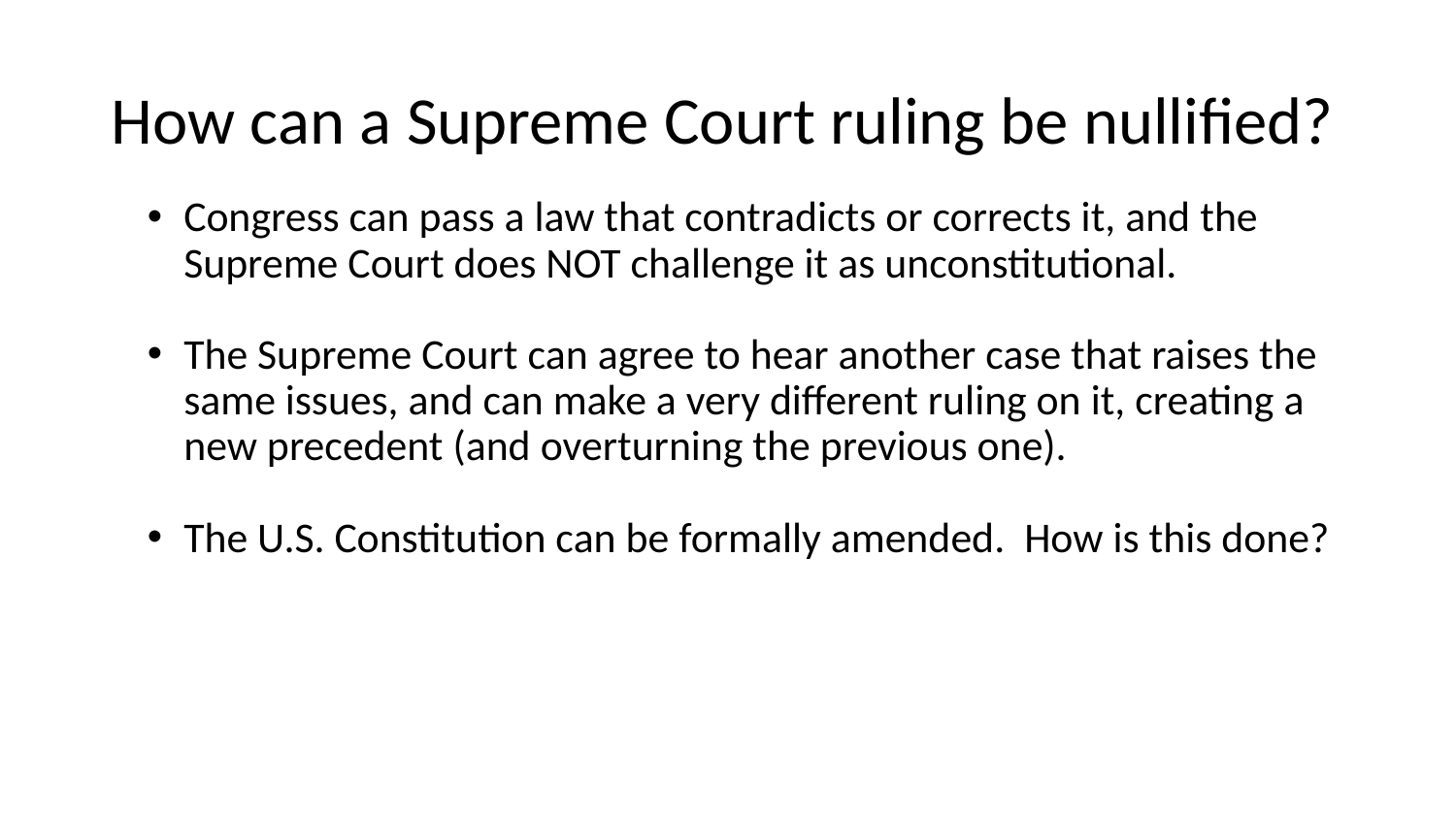

# How can a Supreme Court ruling be nullified?
Congress can pass a law that contradicts or corrects it, and the Supreme Court does NOT challenge it as unconstitutional.

The Supreme Court can agree to hear another case that raises the same issues, and can make a very different ruling on it, creating a new precedent (and overturning the previous one).

The U.S. Constitution can be formally amended.  How is this done?